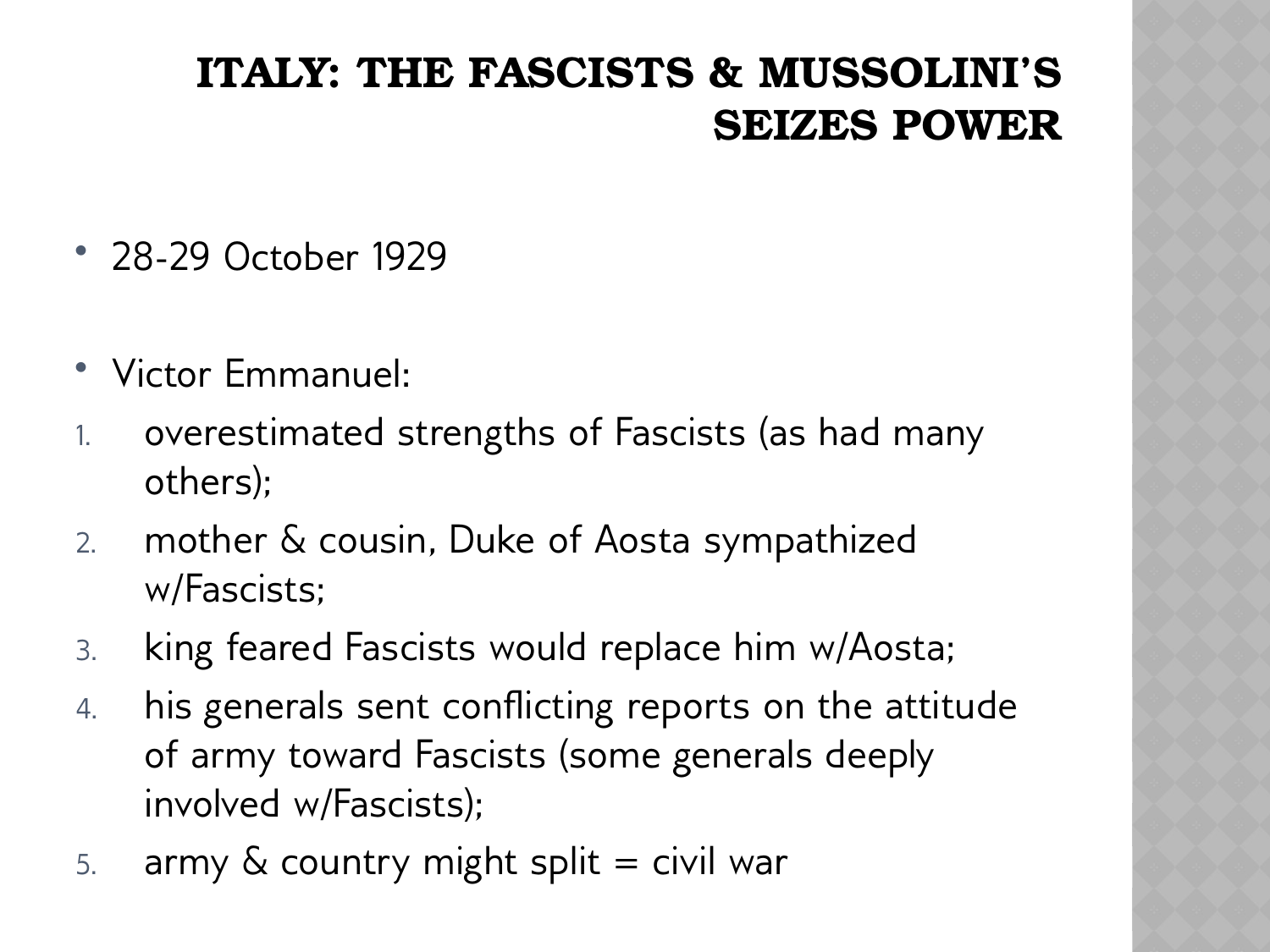

# Italy: the fascists & Mussolini’s seizes power
28-29 October 1929

Victor Emmanuel:
overestimated strengths of Fascists (as had many others);
mother & cousin, Duke of Aosta sympathized w/Fascists;
king feared Fascists would replace him w/Aosta;
his generals sent conflicting reports on the attitude of army toward Fascists (some generals deeply involved w/Fascists);
army & country might split = civil war